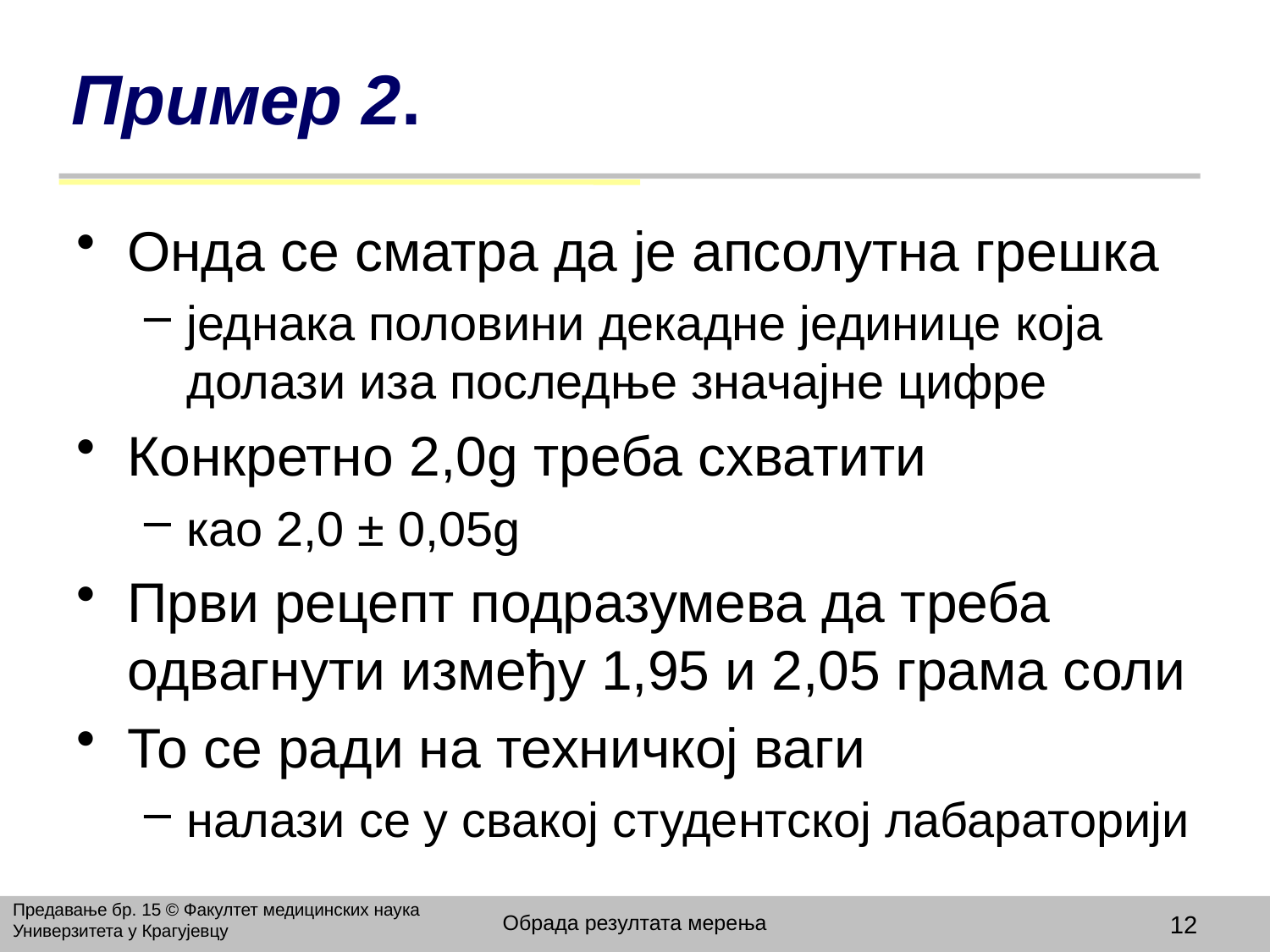

# Пример 2.
Онда се сматра да је апсолутна грешка
једнака половини декадне јединице која долази иза последње значајне цифре
Конкретно 2,0g треба схватити
као 2,0 ± 0,05g
Први рецепт подразумева да треба одвагнути између 1,95 и 2,05 грама соли
То се ради на техничкој ваги
налази се у свакој студентској лабараторији

Предавање бр. 15 © Факултет медицинских наука Универзитета у Крагујевцу
Обрада резултата мерења
12